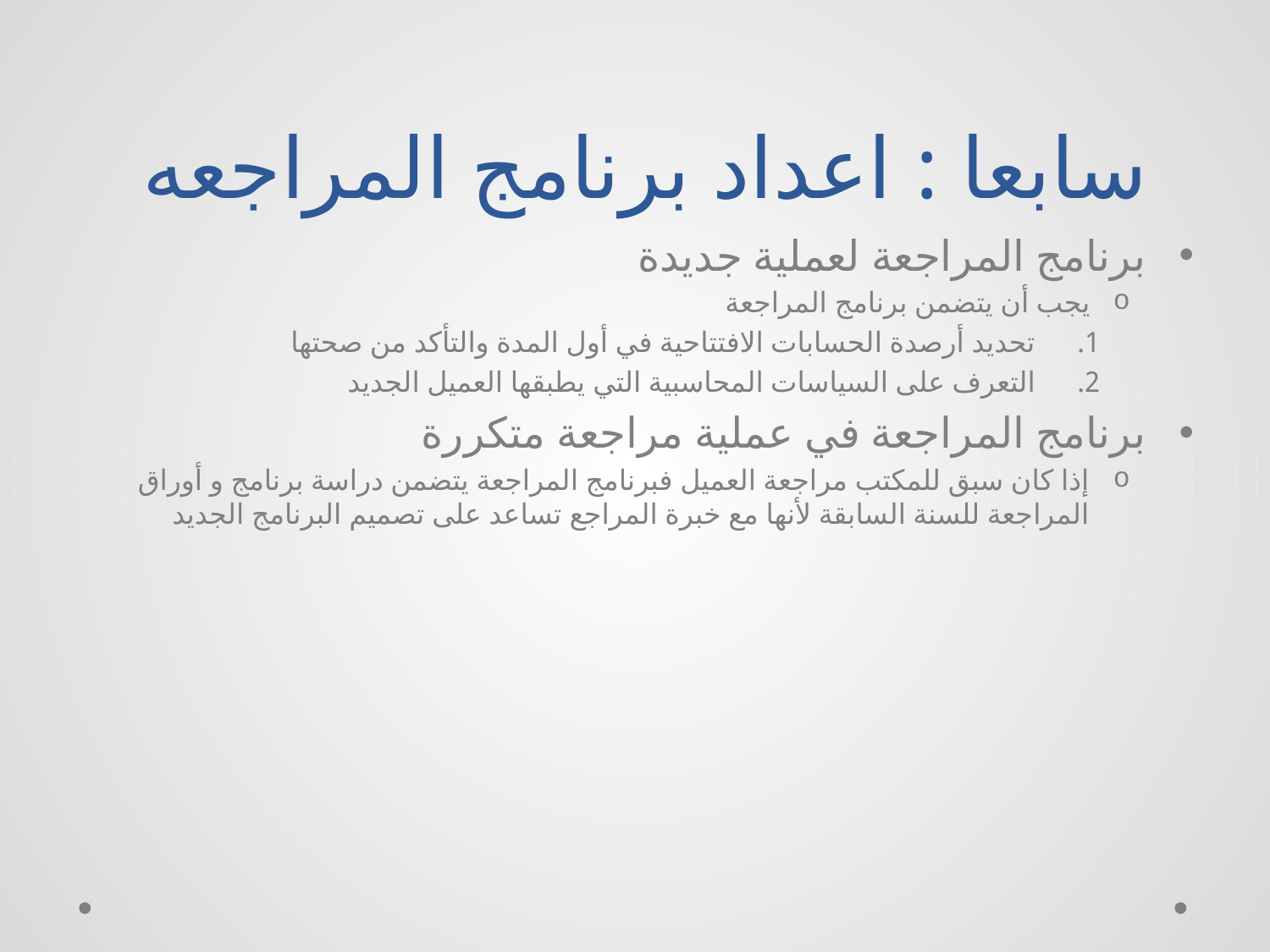

# سابعا : اعداد برنامج المراجعه
برنامج المراجعة لعملية جديدة
يجب أن يتضمن برنامج المراجعة
تحديد أرصدة الحسابات الافتتاحية في أول المدة والتأكد من صحتها
التعرف على السياسات المحاسبية التي يطبقها العميل الجديد
برنامج المراجعة في عملية مراجعة متكررة
إذا كان سبق للمكتب مراجعة العميل فبرنامج المراجعة يتضمن دراسة برنامج و أوراق المراجعة للسنة السابقة لأنها مع خبرة المراجع تساعد على تصميم البرنامج الجديد